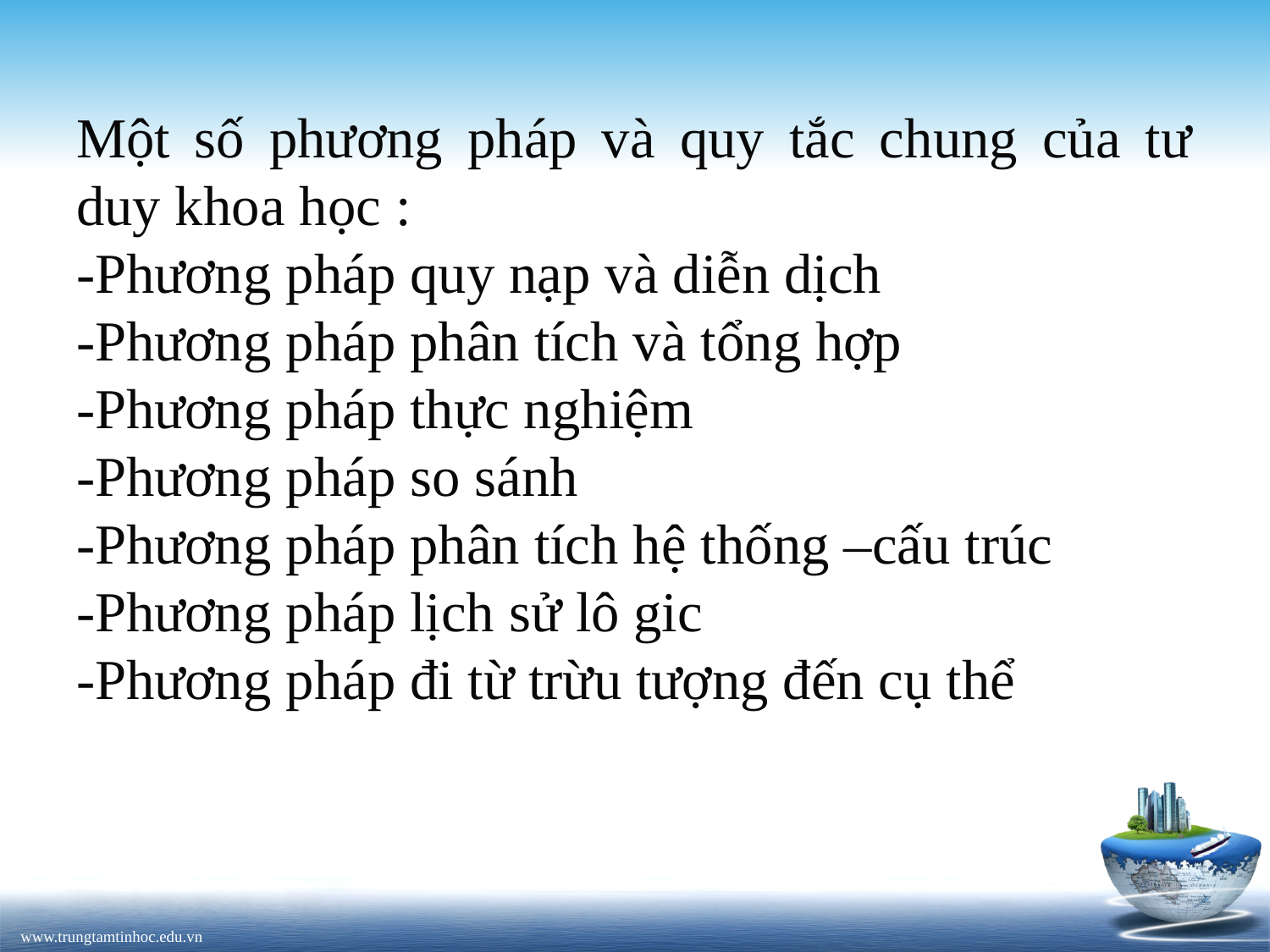

Một số phương pháp và quy tắc chung của tư duy khoa học :
-Phương pháp quy nạp và diễn dịch
-Phương pháp phân tích và tổng hợp
-Phương pháp thực nghiệm
-Phương pháp so sánh
-Phương pháp phân tích hệ thống –cấu trúc
-Phương pháp lịch sử lô gic
-Phương pháp đi từ trừu tượng đến cụ thể